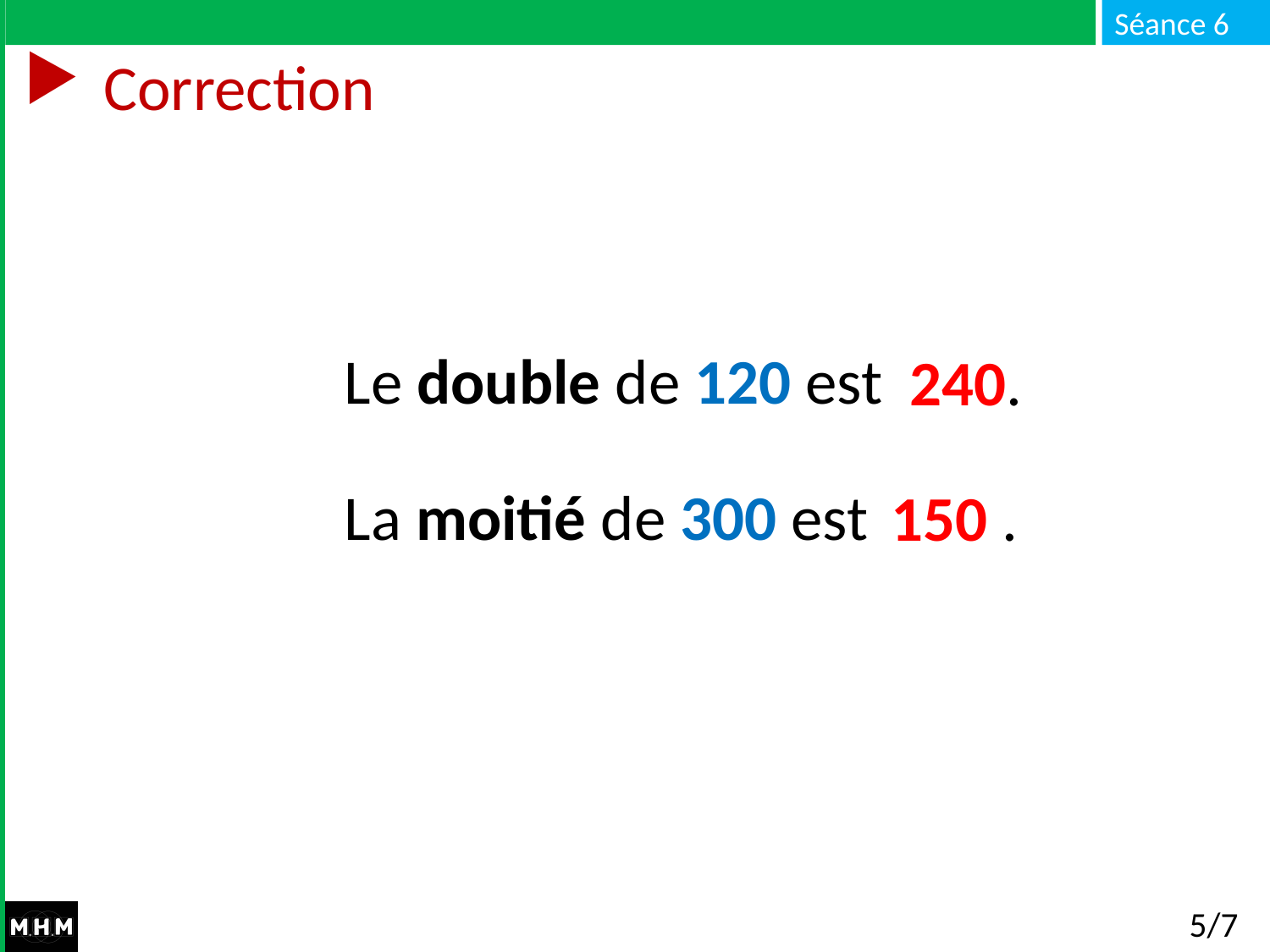

# Correction
Le double de 120 est …

La moitié de 300 est …
240.
150 .
5/7